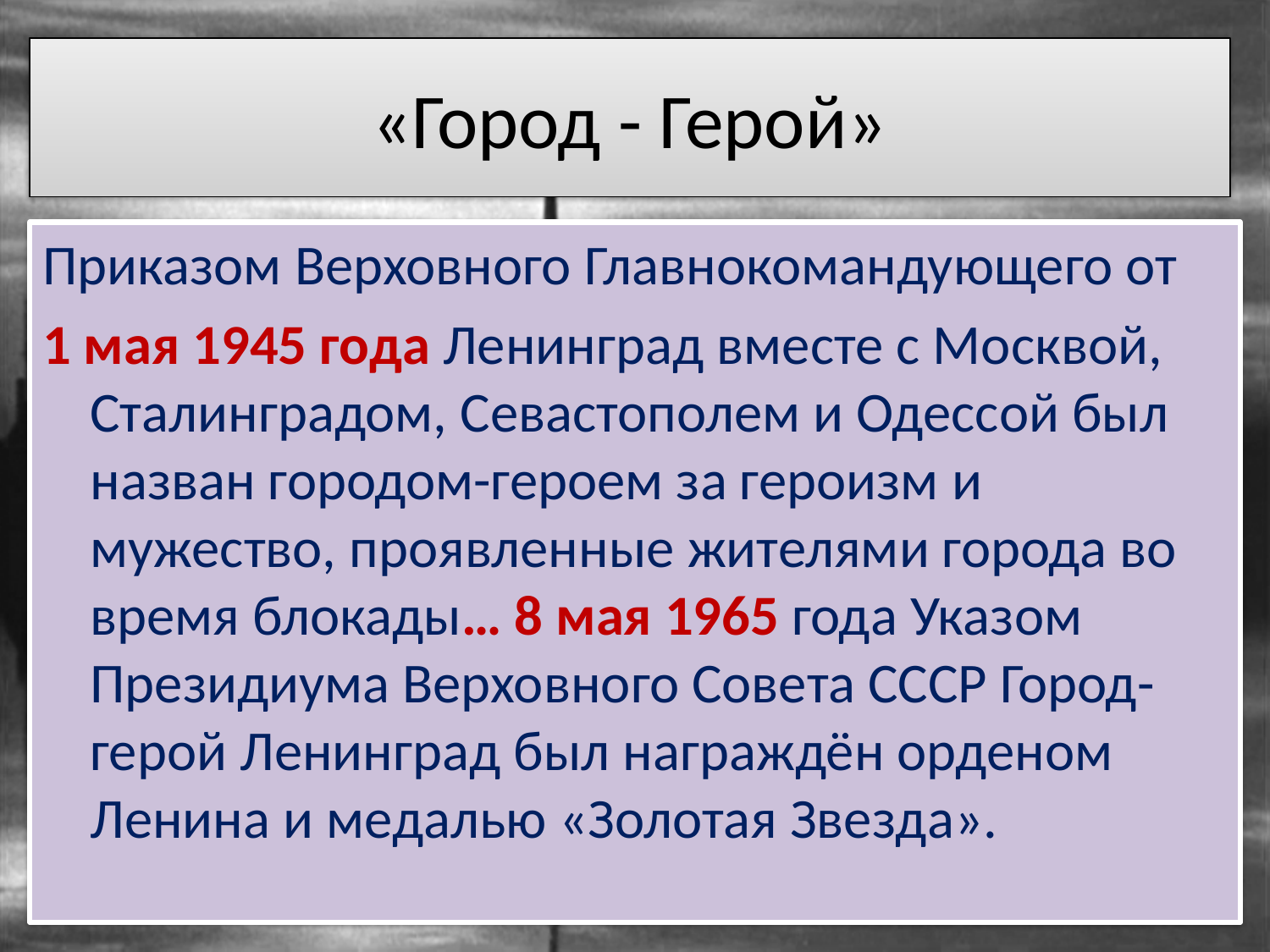

# «Город - Герой»
Приказом Верховного Главнокомандующего от
1 мая 1945 года Ленинград вместе с Москвой, Сталинградом, Севастополем и Одессой был назван городом-героем за героизм и мужество, проявленные жителями города во время блокады… 8 мая 1965 года Указом Президиума Верховного Совета СССР Город-герой Ленинград был награждён орденом Ленина и медалью «Золотая Звезда».
www.sliderpoint.org